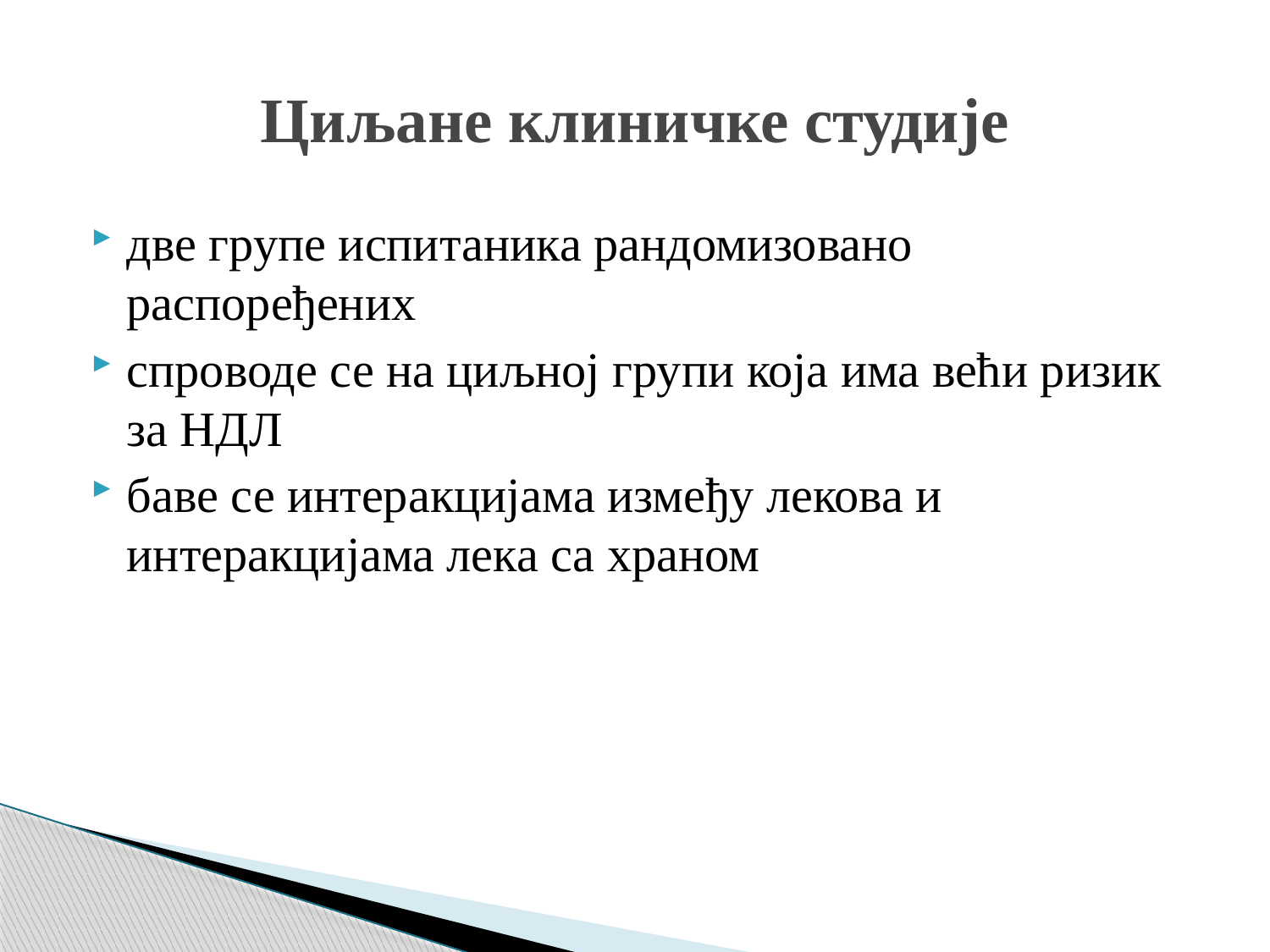

# Циљане клиничке студије
две групе испитаника рандомизовано распоређених
спроводе се на циљној групи која има већи ризик за НДЛ
баве се интеракцијама између лекова и интеракцијама лека са храном